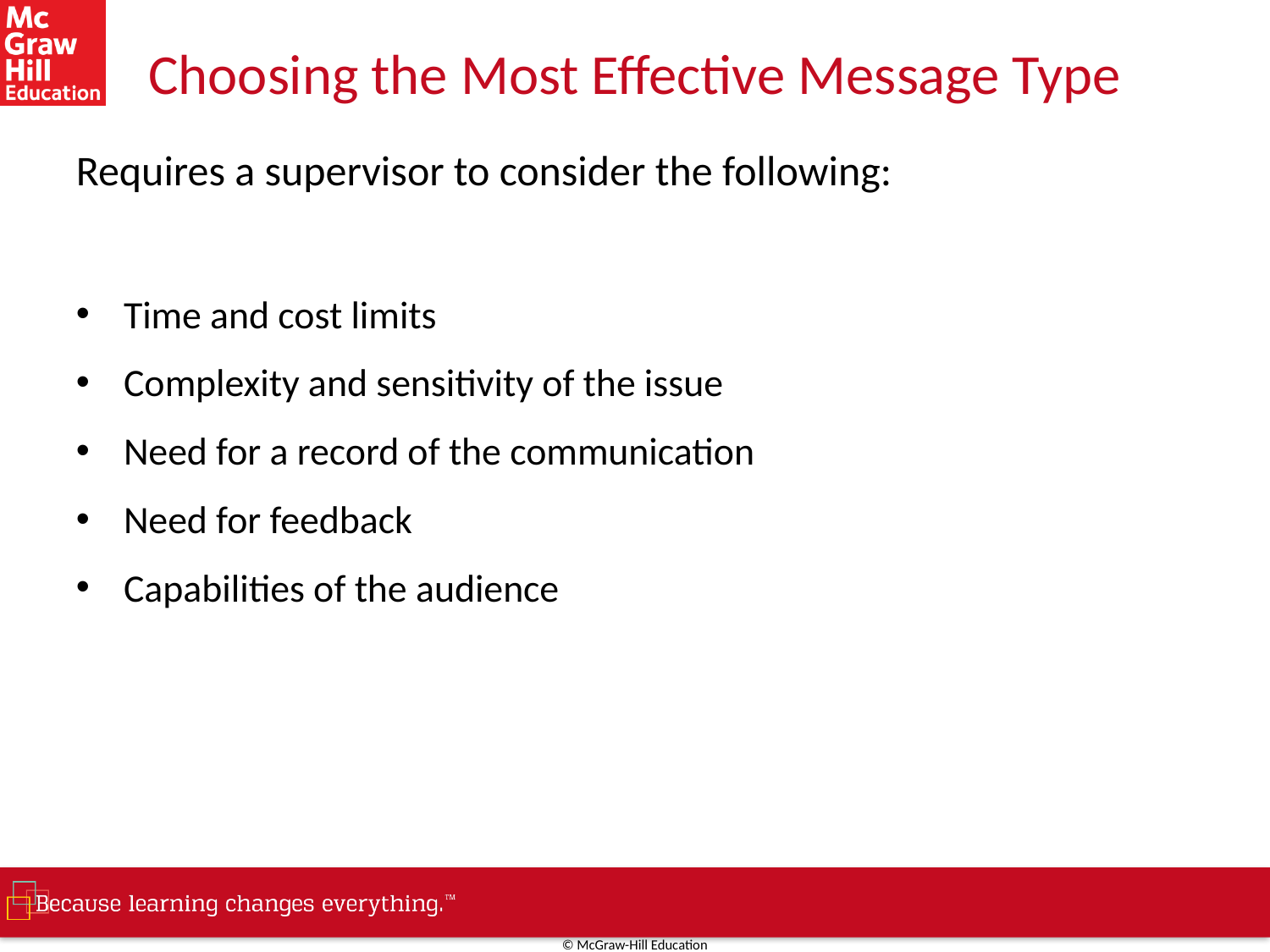

# Choosing the Most Effective Message Type
Requires a supervisor to consider the following:

Time and cost limits
Complexity and sensitivity of the issue
Need for a record of the communication
Need for feedback
Capabilities of the audience